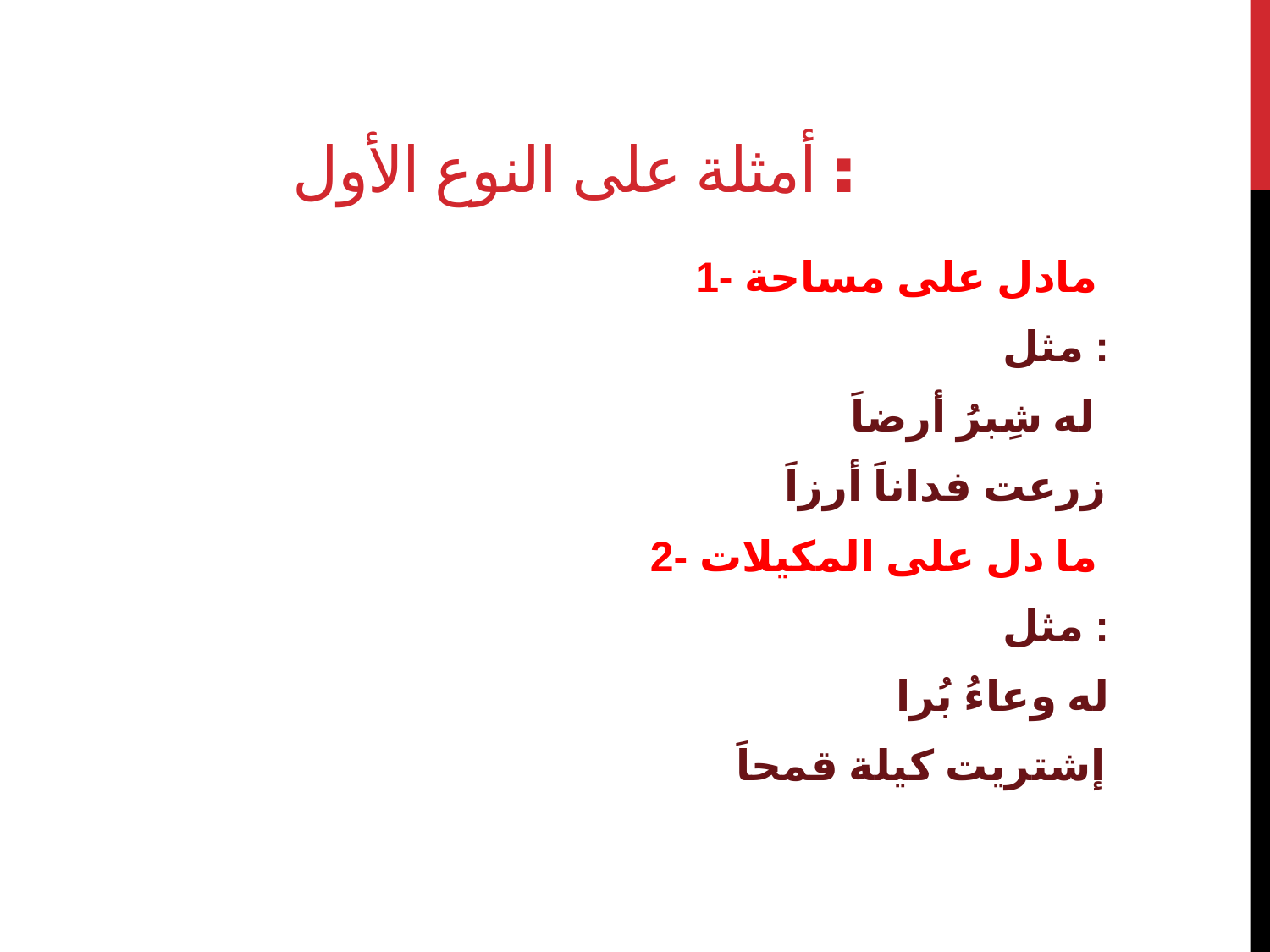

# أمثلة على النوع الأول :
1- مادل على مساحة
مثل :
له شِبرُ أرضاَ
زرعت فداناَ أرزاَ
 2- ما دل على المكيلات
مثل :
له وعاءُ بُرا
إشتريت كيلة قمحاَ